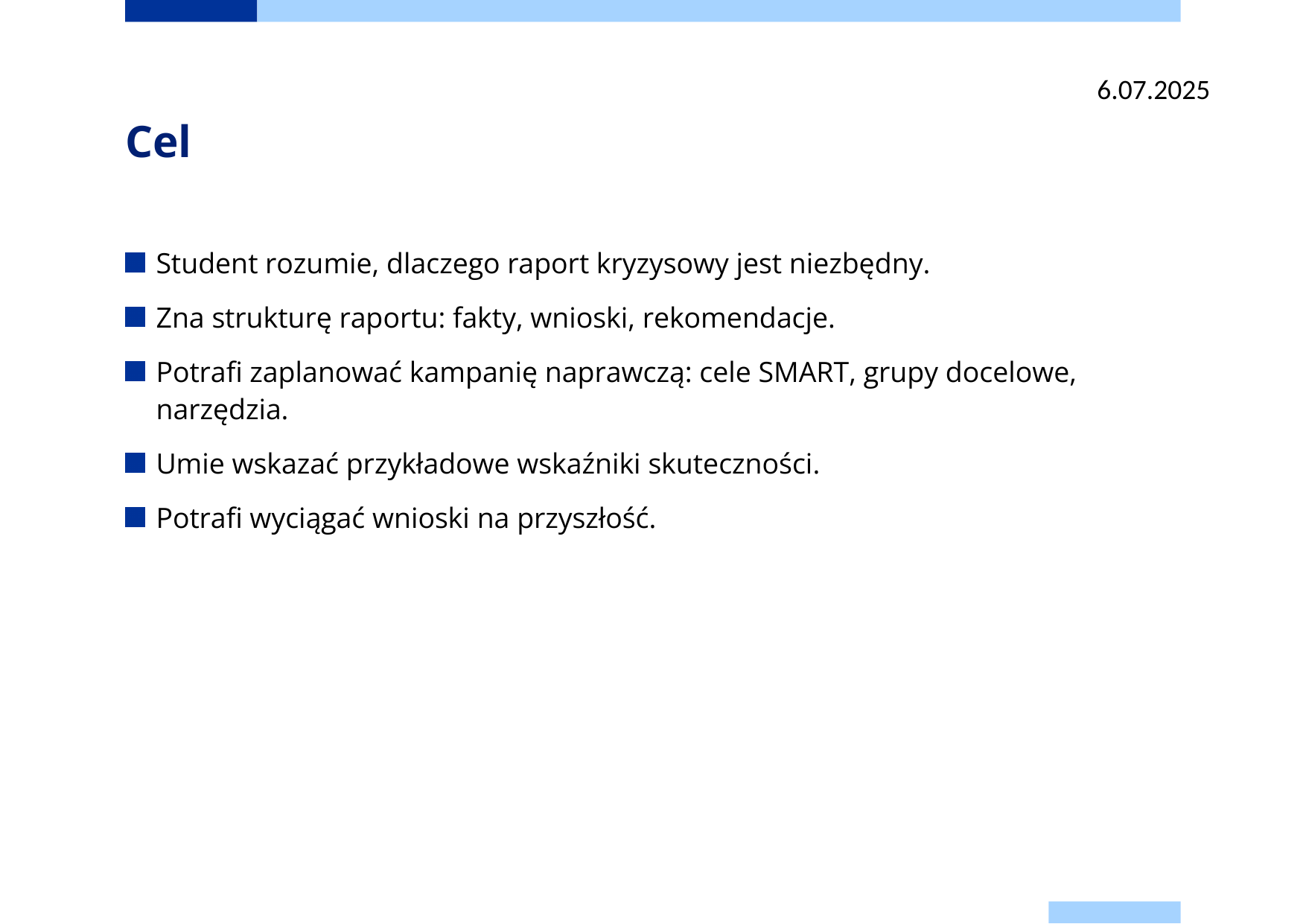

6.07.2025
# Cel
Student rozumie, dlaczego raport kryzysowy jest niezbędny.
Zna strukturę raportu: fakty, wnioski, rekomendacje.
Potrafi zaplanować kampanię naprawczą: cele SMART, grupy docelowe, narzędzia.
Umie wskazać przykładowe wskaźniki skuteczności.
Potrafi wyciągać wnioski na przyszłość.